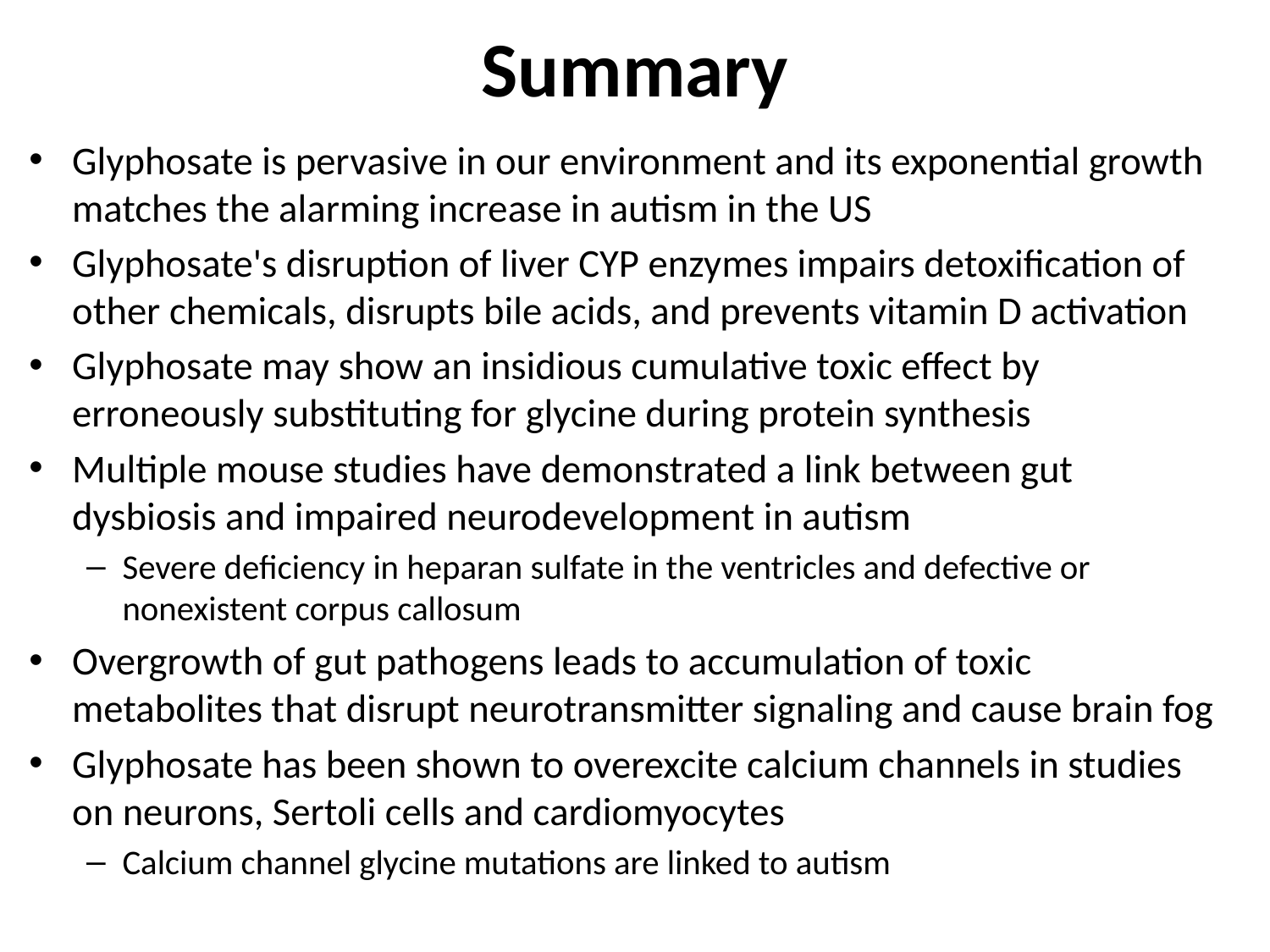

# Summary
Glyphosate is pervasive in our environment and its exponential growth matches the alarming increase in autism in the US
Glyphosate's disruption of liver CYP enzymes impairs detoxification of other chemicals, disrupts bile acids, and prevents vitamin D activation
Glyphosate may show an insidious cumulative toxic effect by erroneously substituting for glycine during protein synthesis
Multiple mouse studies have demonstrated a link between gut dysbiosis and impaired neurodevelopment in autism
Severe deficiency in heparan sulfate in the ventricles and defective or nonexistent corpus callosum
Overgrowth of gut pathogens leads to accumulation of toxic metabolites that disrupt neurotransmitter signaling and cause brain fog
Glyphosate has been shown to overexcite calcium channels in studies on neurons, Sertoli cells and cardiomyocytes
Calcium channel glycine mutations are linked to autism